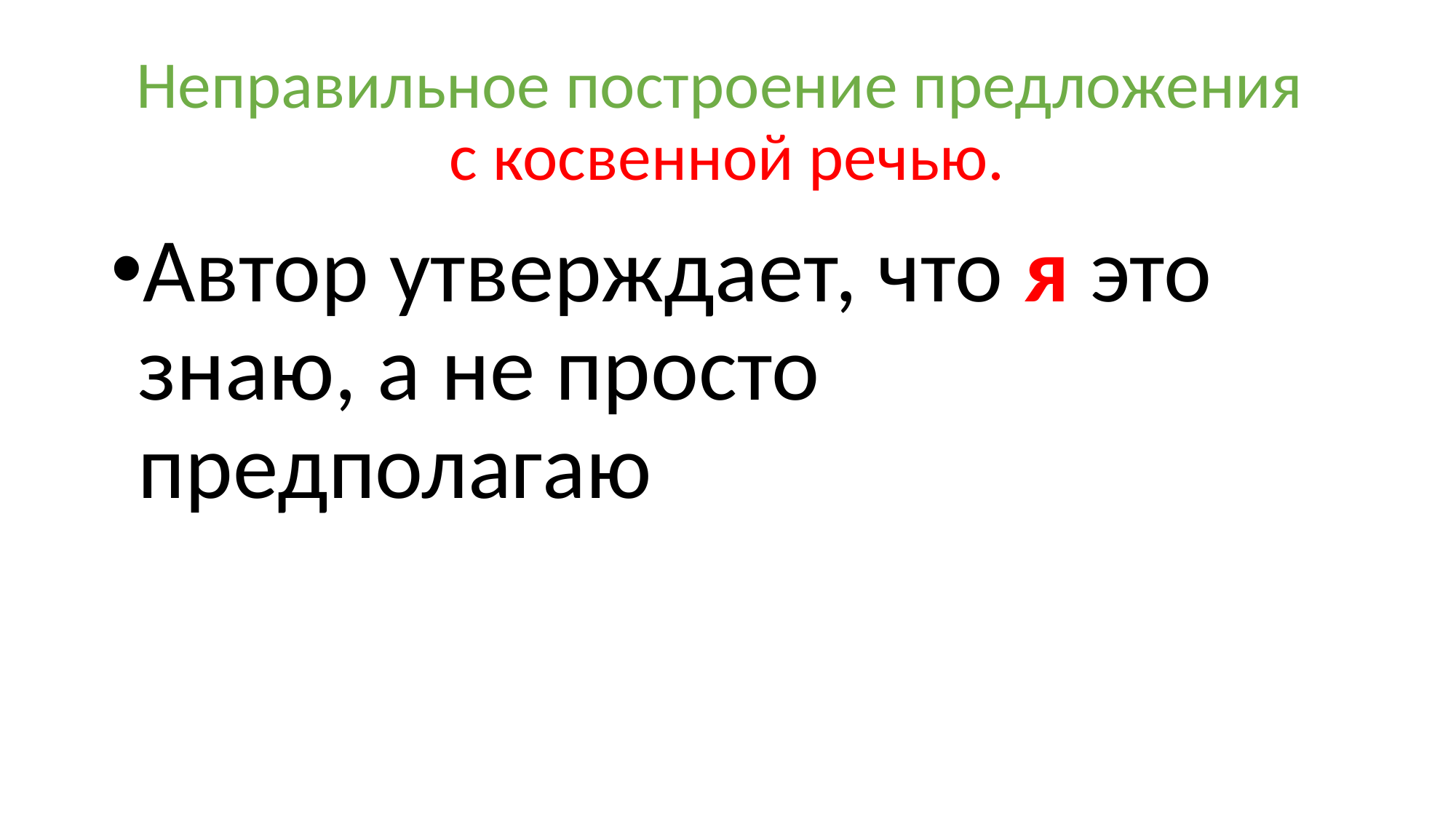

# Неправильное построение предложения с косвенной речью.
Автор утверждает, что я это знаю, а не просто предполагаю